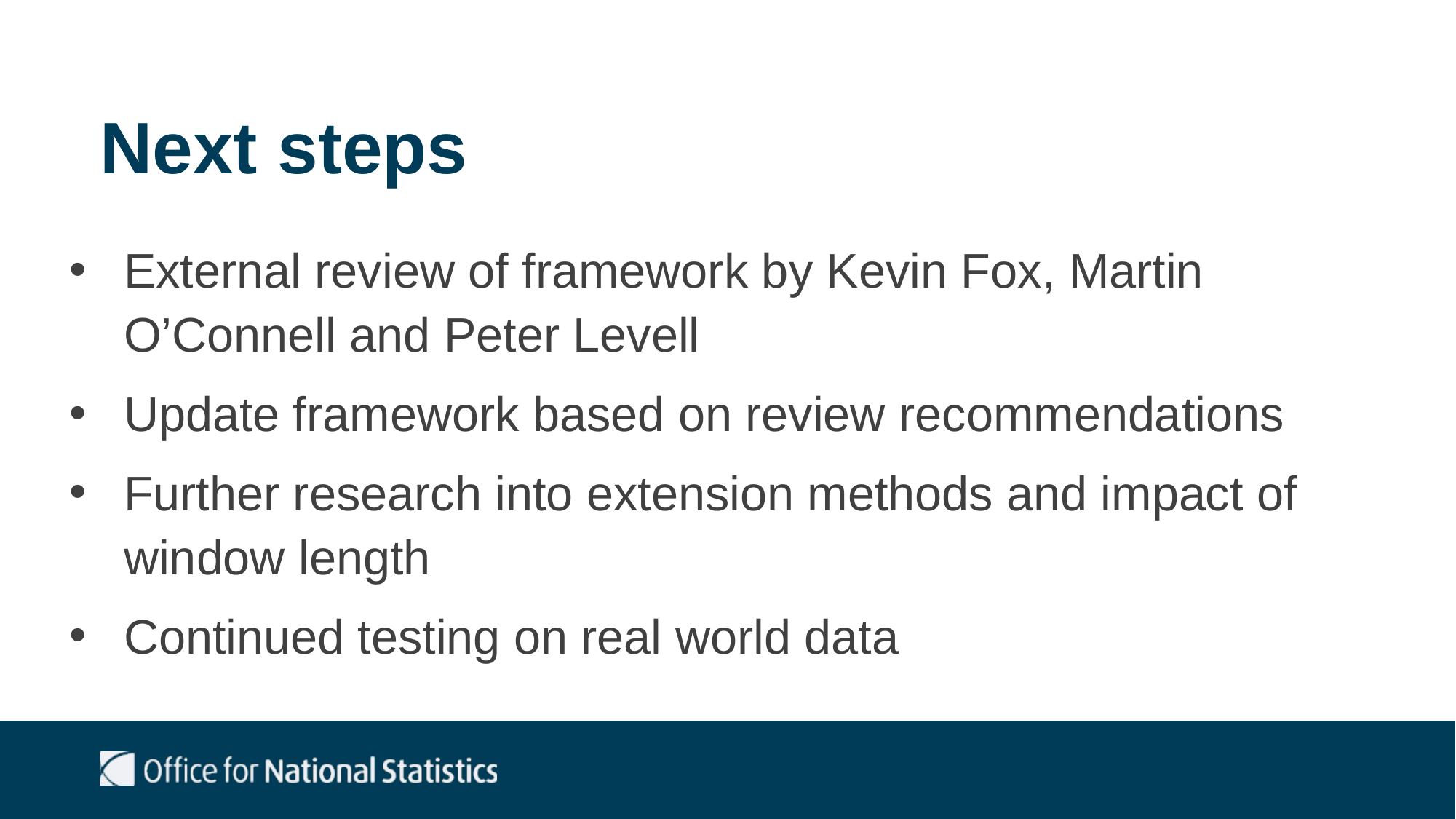

# Next steps
External review of framework by Kevin Fox, Martin O’Connell and Peter Levell
Update framework based on review recommendations
Further research into extension methods and impact of window length
Continued testing on real world data